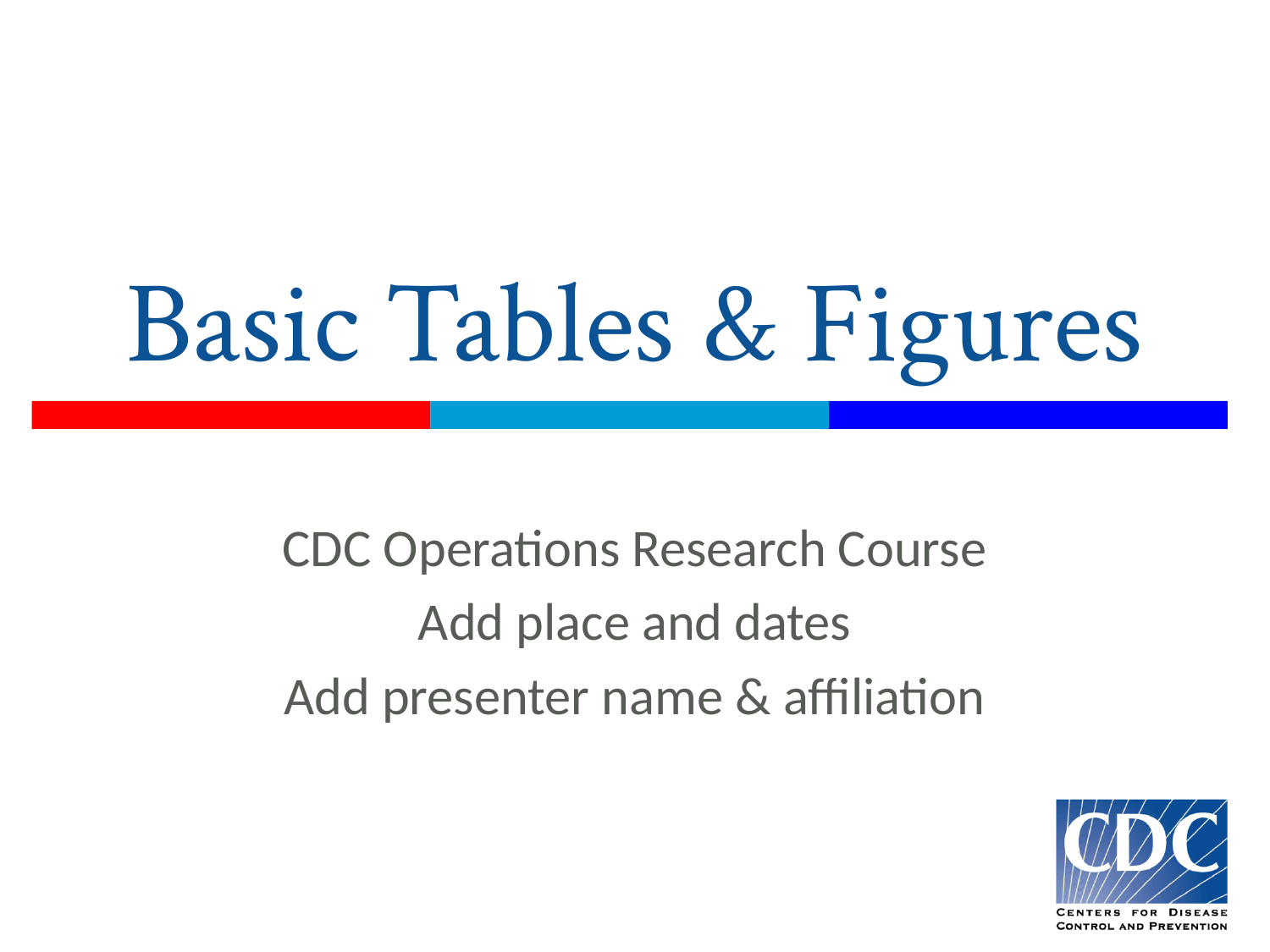

# Basic Tables & Figures
CDC Operations Research Course
Add place and dates
Add presenter name & affiliation